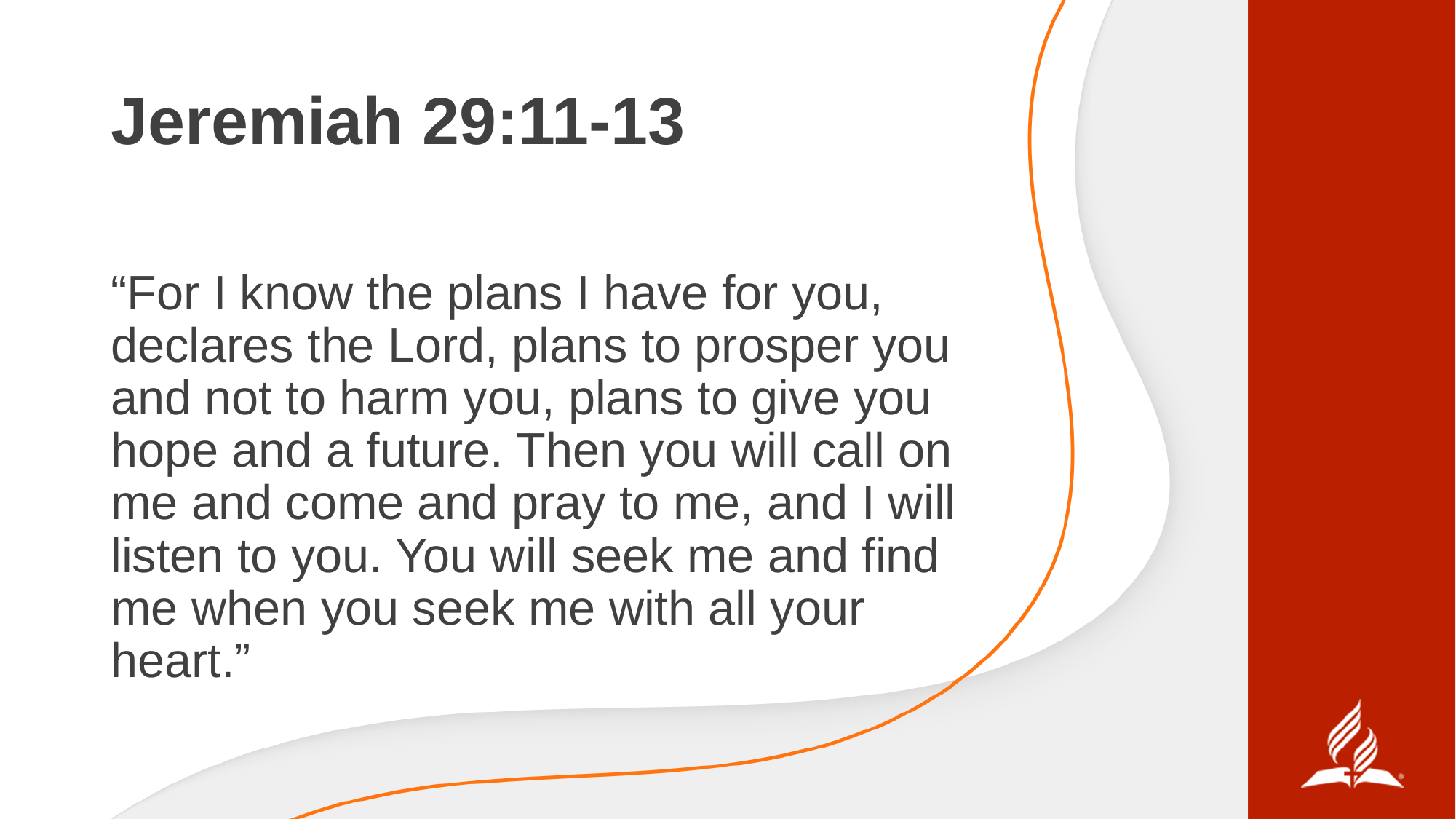

# Jeremiah 29:11-13
“For I know the plans I have for you, declares the Lord, plans to prosper you and not to harm you, plans to give you hope and a future. Then you will call on me and come and pray to me, and I will listen to you. You will seek me and find me when you seek me with all your heart.”